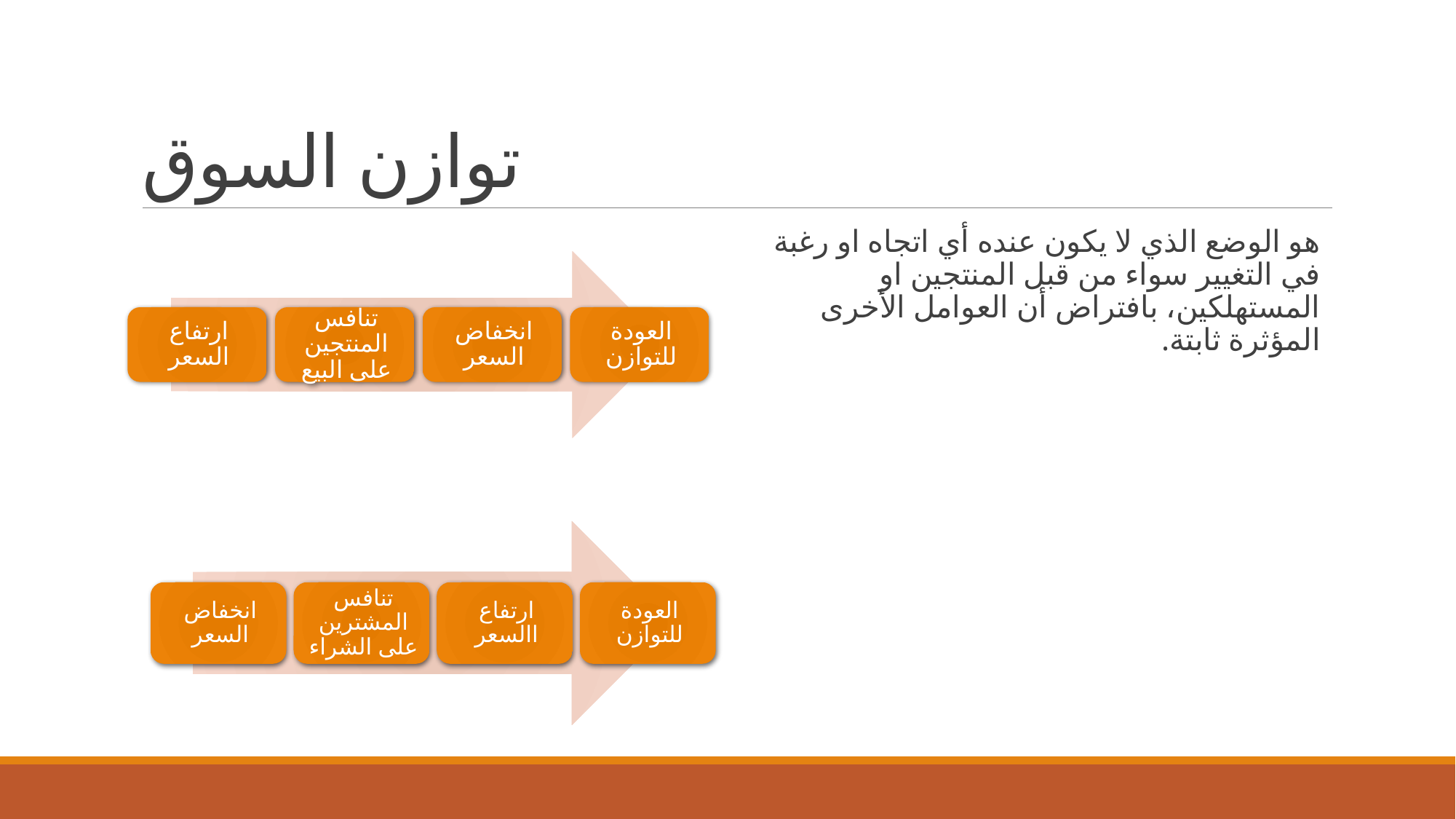

# توازن السوق
هو الوضع الذي لا يكون عنده أي اتجاه او رغبة في التغيير سواء من قبل المنتجين او المستهلكين، بافتراض أن العوامل الأخرى المؤثرة ثابتة.

ارتفاع السعر
تنافس المنتجين على البيع
انخفاض السعر
العودة للتوازن
انخفاض السعر
تنافس المشترين على الشراء
ارتفاع االسعر
العودة للتوازن